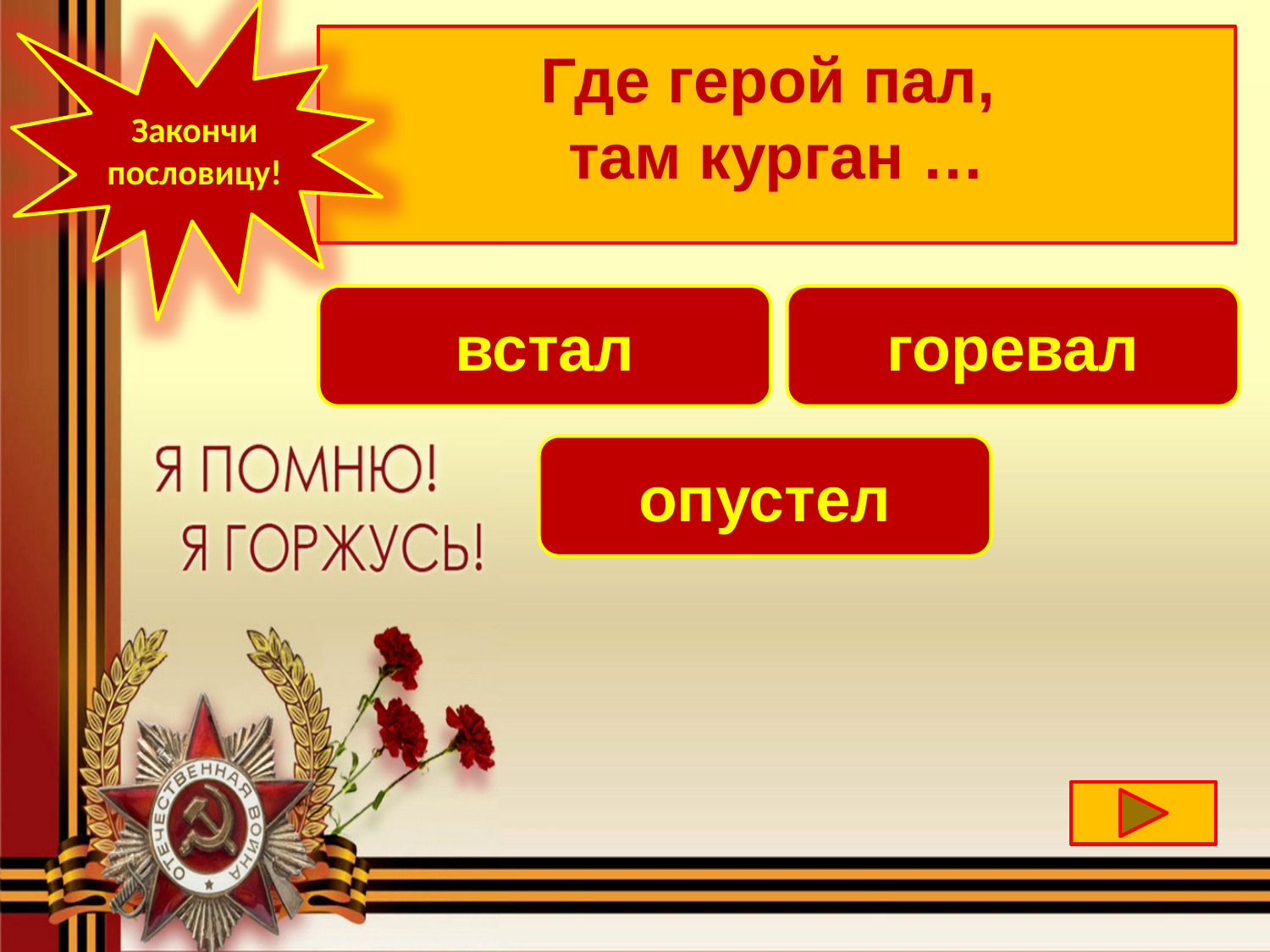

Закончи пословицу!
Где герой пал,
там курган …
встал
горевал
опустел